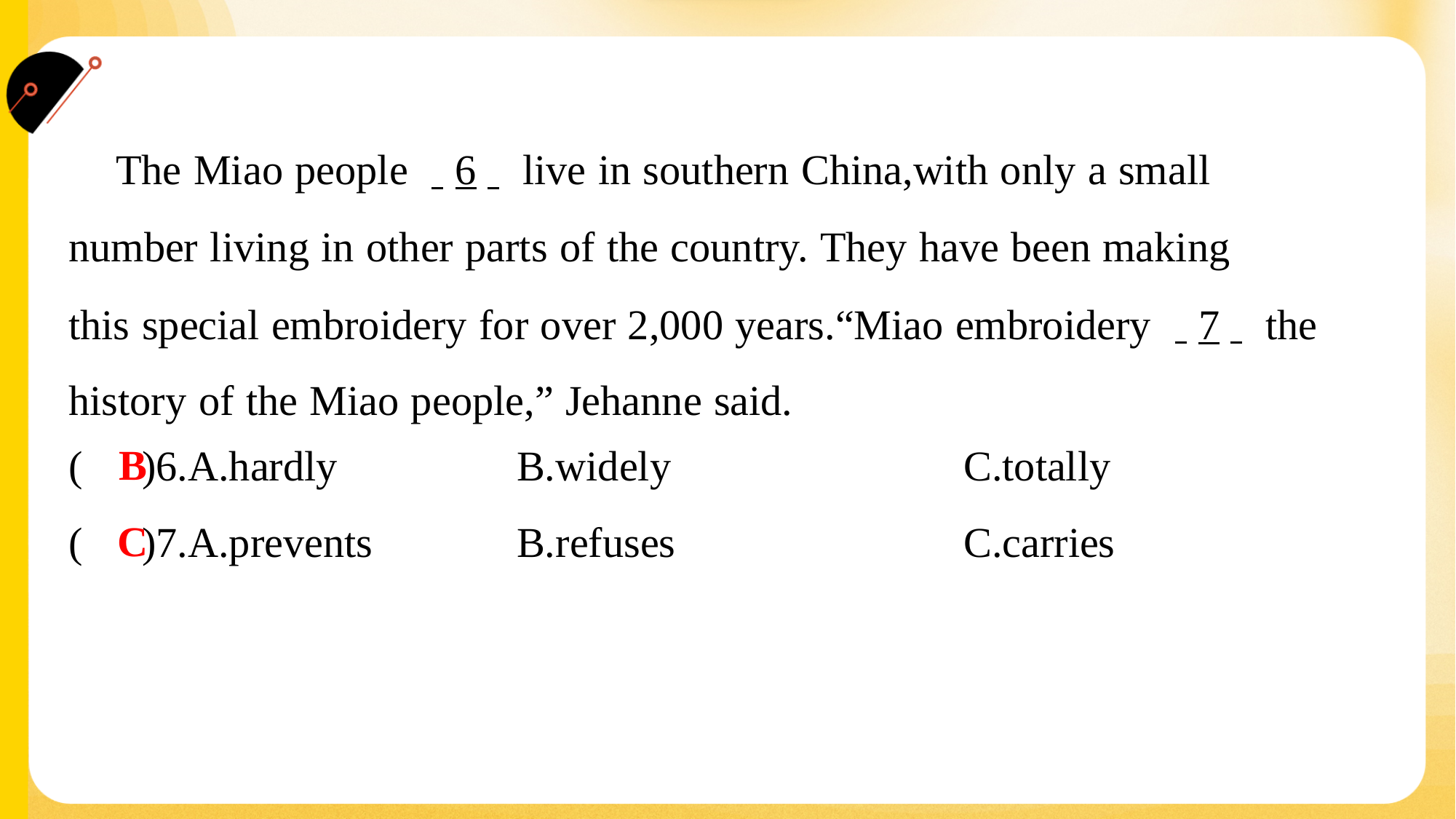

The Miao people . .6. . live in southern China,with only a small
number living in other parts of the country. They have been making
this special embroidery for over 2,000 years.“Miao embroidery . .7. . the
history of the Miao people,” Jehanne said.#2
B
(     )6.A.hardly	B.widely	C.totally
C
(     )7.A.prevents	B.refuses	C.carries